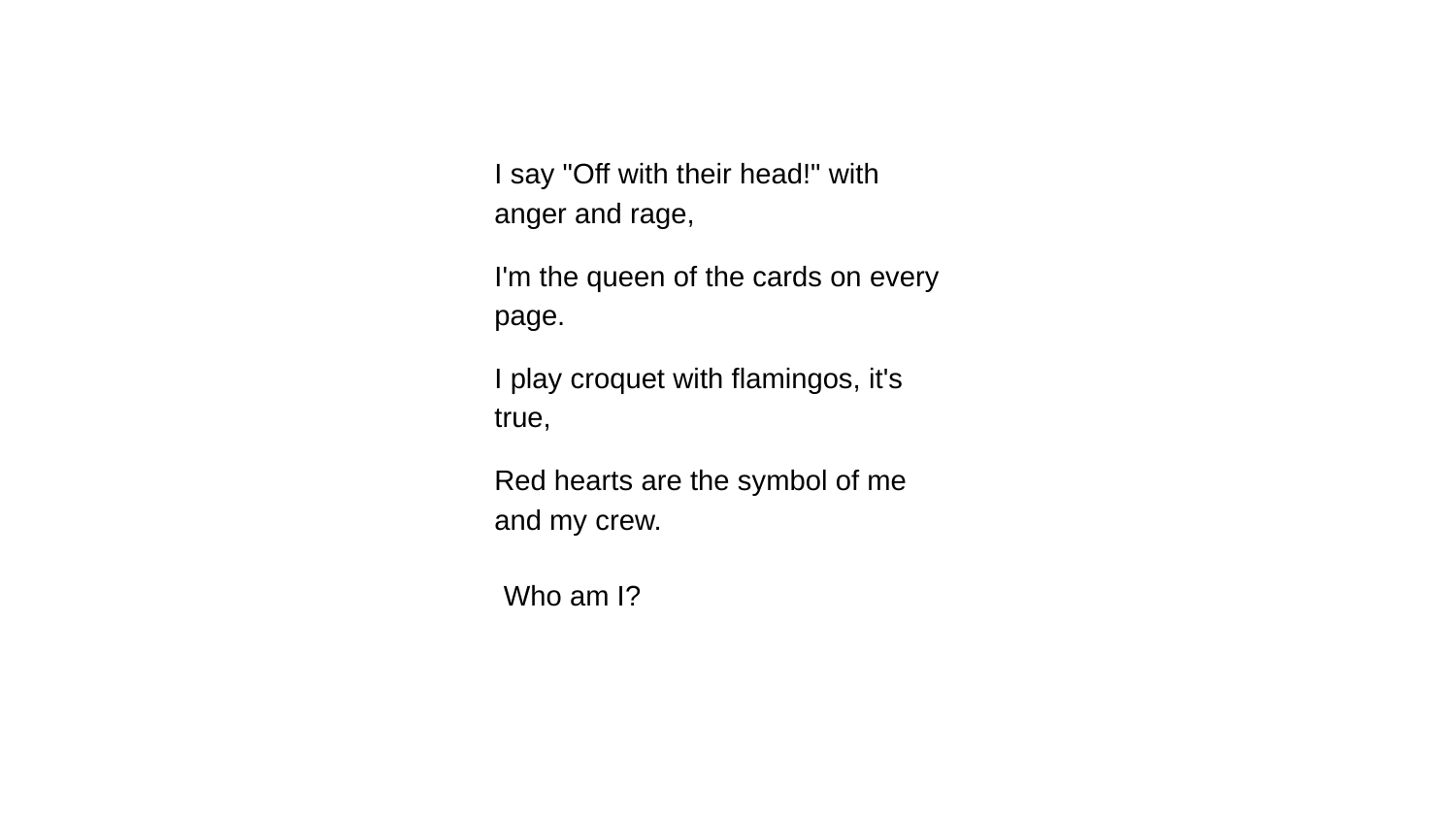

I say "Off with their head!" with anger and rage,
I'm the queen of the cards on every page.
I play croquet with flamingos, it's true,
Red hearts are the symbol of me and my crew.
Who am I?